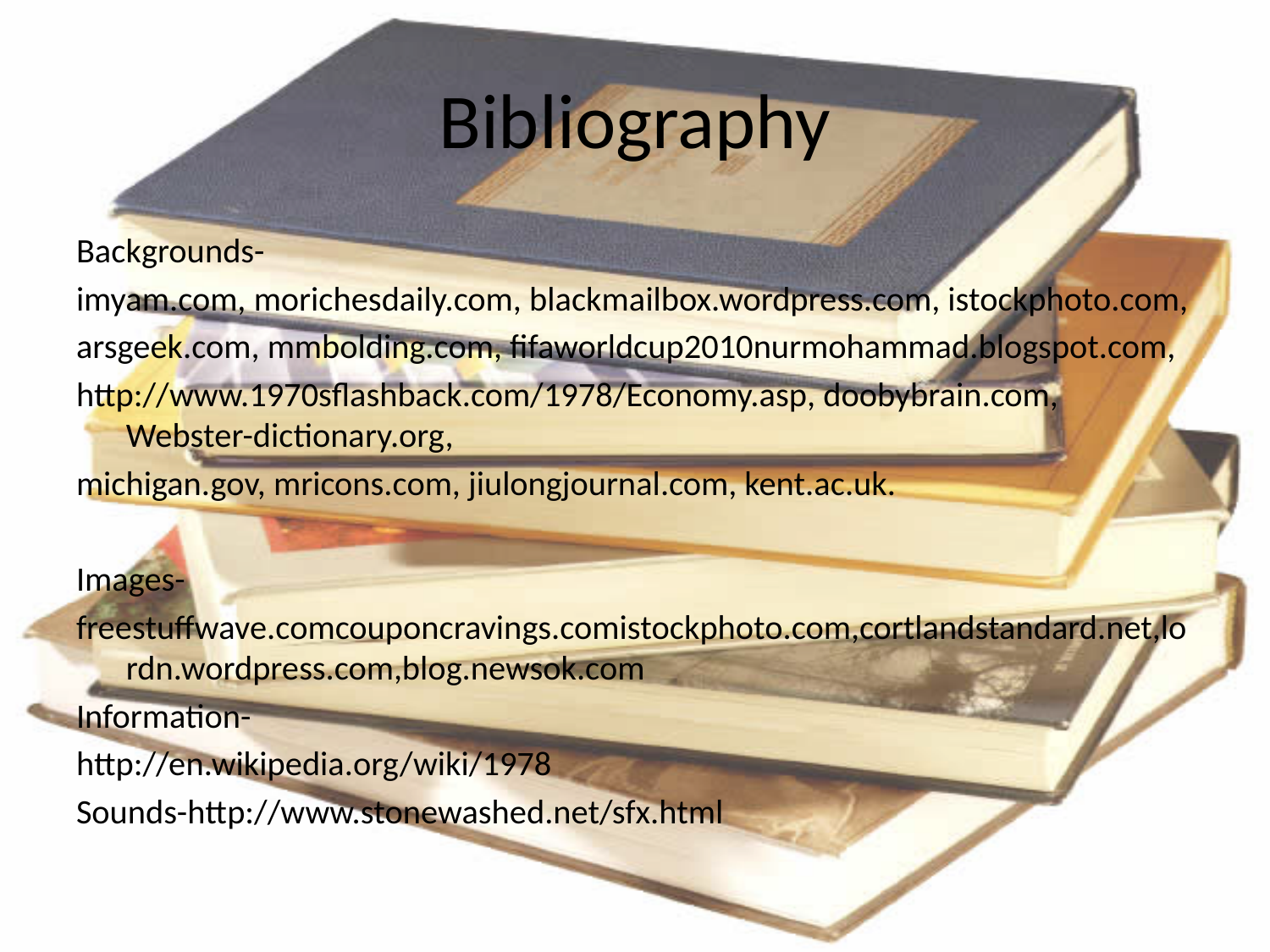

# Bibliography
Backgrounds-
imyam.com, morichesdaily.com, blackmailbox.wordpress.com, istockphoto.com,
arsgeek.com, mmbolding.com, fifaworldcup2010nurmohammad.blogspot.com,
http://www.1970sflashback.com/1978/Economy.asp, doobybrain.com, Webster-dictionary.org,
michigan.gov, mricons.com, jiulongjournal.com, kent.ac.uk.

Images-
freestuffwave.comcouponcravings.comistockphoto.com,cortlandstandard.net,lordn.wordpress.com,blog.newsok.com
Information-
http://en.wikipedia.org/wiki/1978
Sounds-http://www.stonewashed.net/sfx.html